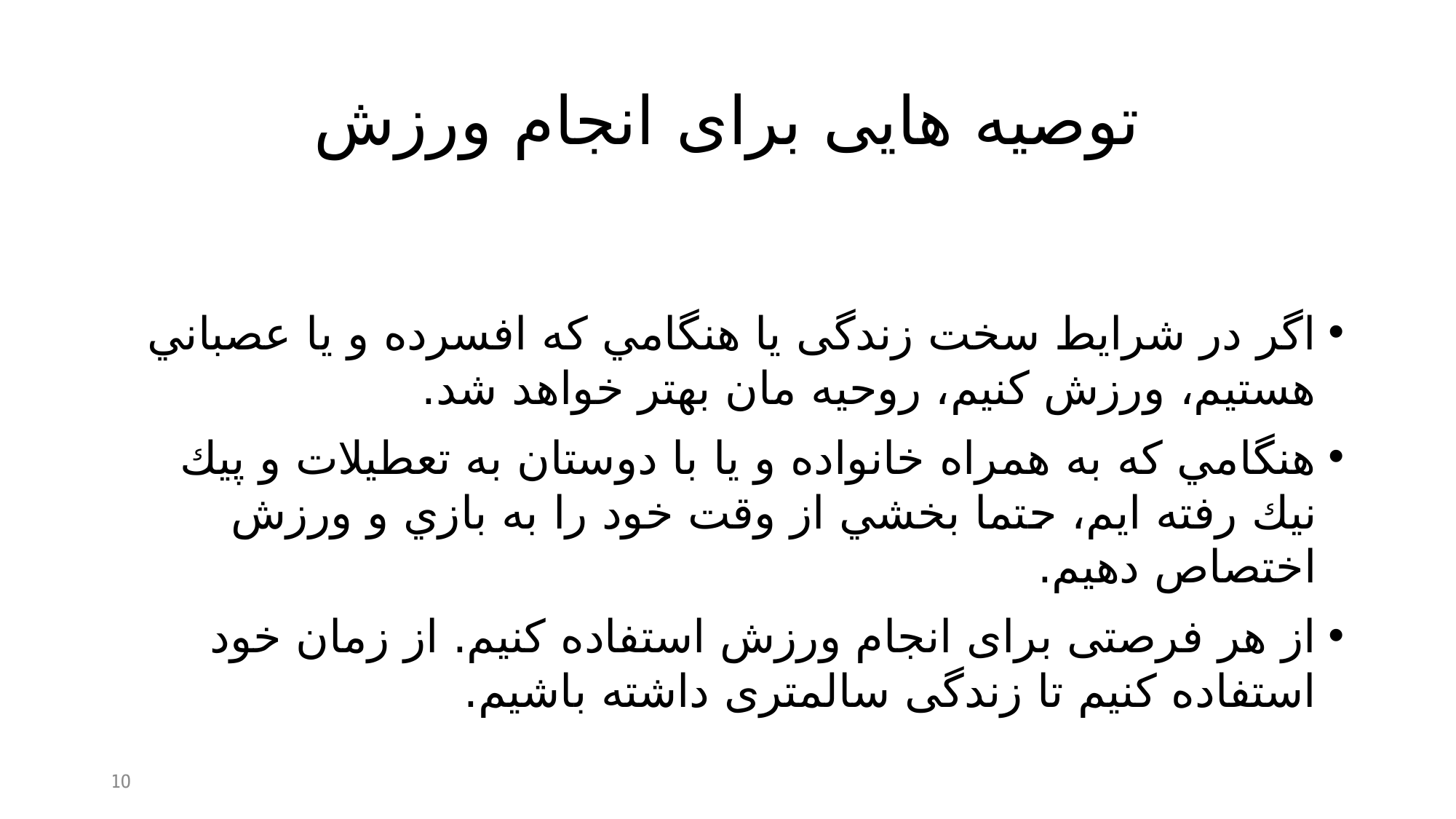

# توصیه هایی برای انجام ورزش

اگر در شرایط سخت زندگی یا هنگامي که افسرده و يا عصباني هستيم، ورزش كنيم، روحيه مان بهتر خواهد شد.
هنگامي که به همراه خانواده و يا با دوستان به تعطيلات و پیك نيك رفته ايم، حتما بخشي از وقت خود را به بازي و ورزش اختصاص دهيم.
از هر فرصتی برای انجام ورزش استفاده کنیم. از زمان خود استفاده کنیم تا زندگی سالمتری داشته باشیم.

10